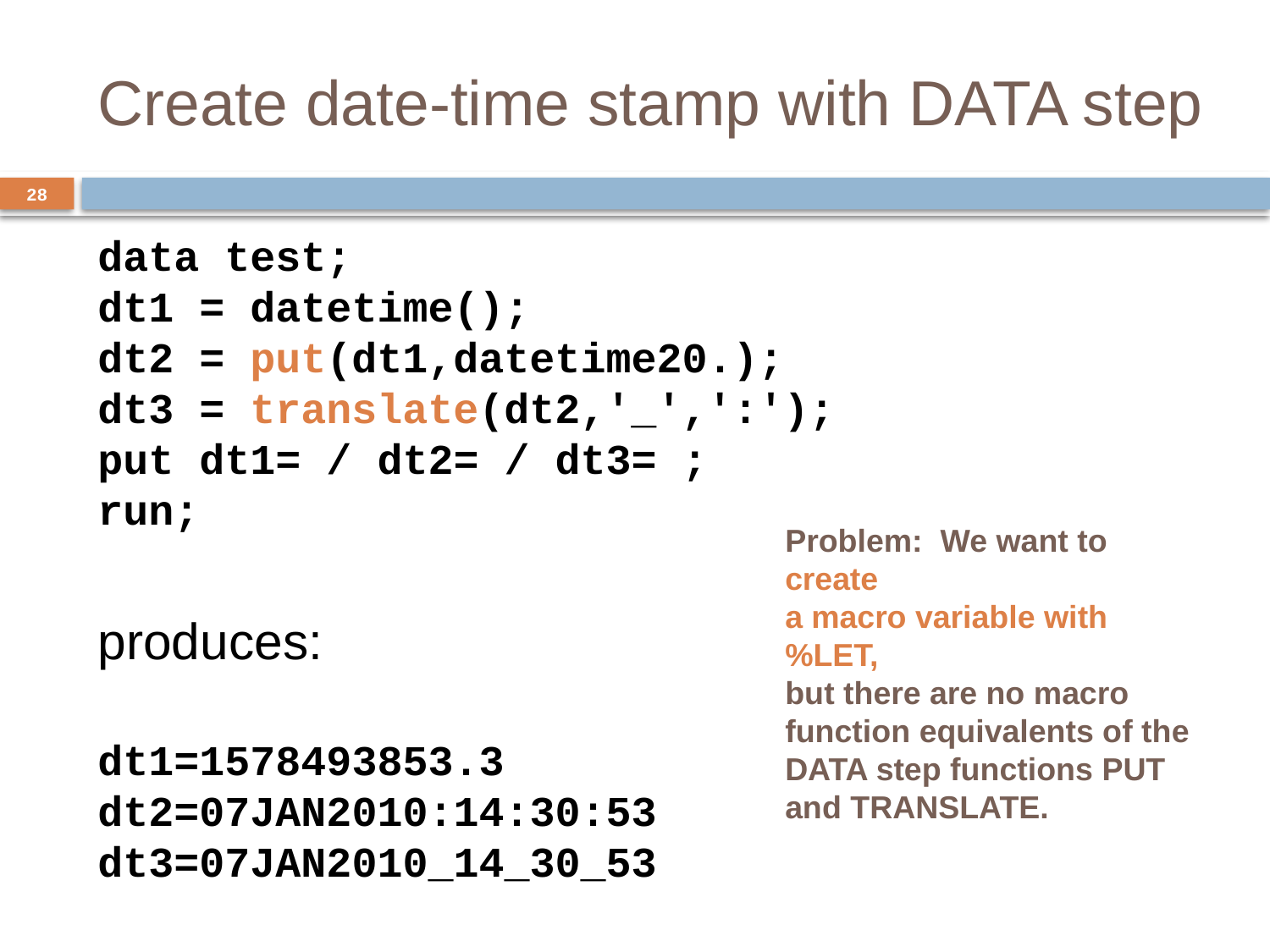

# Create date-time stamp with DATA step
28
data test;
dt1 = datetime();
dt2 = put(dt1,datetime20.);
dt3 = translate(dt2,'_',':');
put dt1= / dt2= / dt3= ;
run;

produces:

dt1=1578493853.3
dt2=07JAN2010:14:30:53
dt3=07JAN2010_14_30_53

Problem:  We want to create
a macro variable with %LET,
but there are no macro function equivalents of the DATA step functions PUT and TRANSLATE.